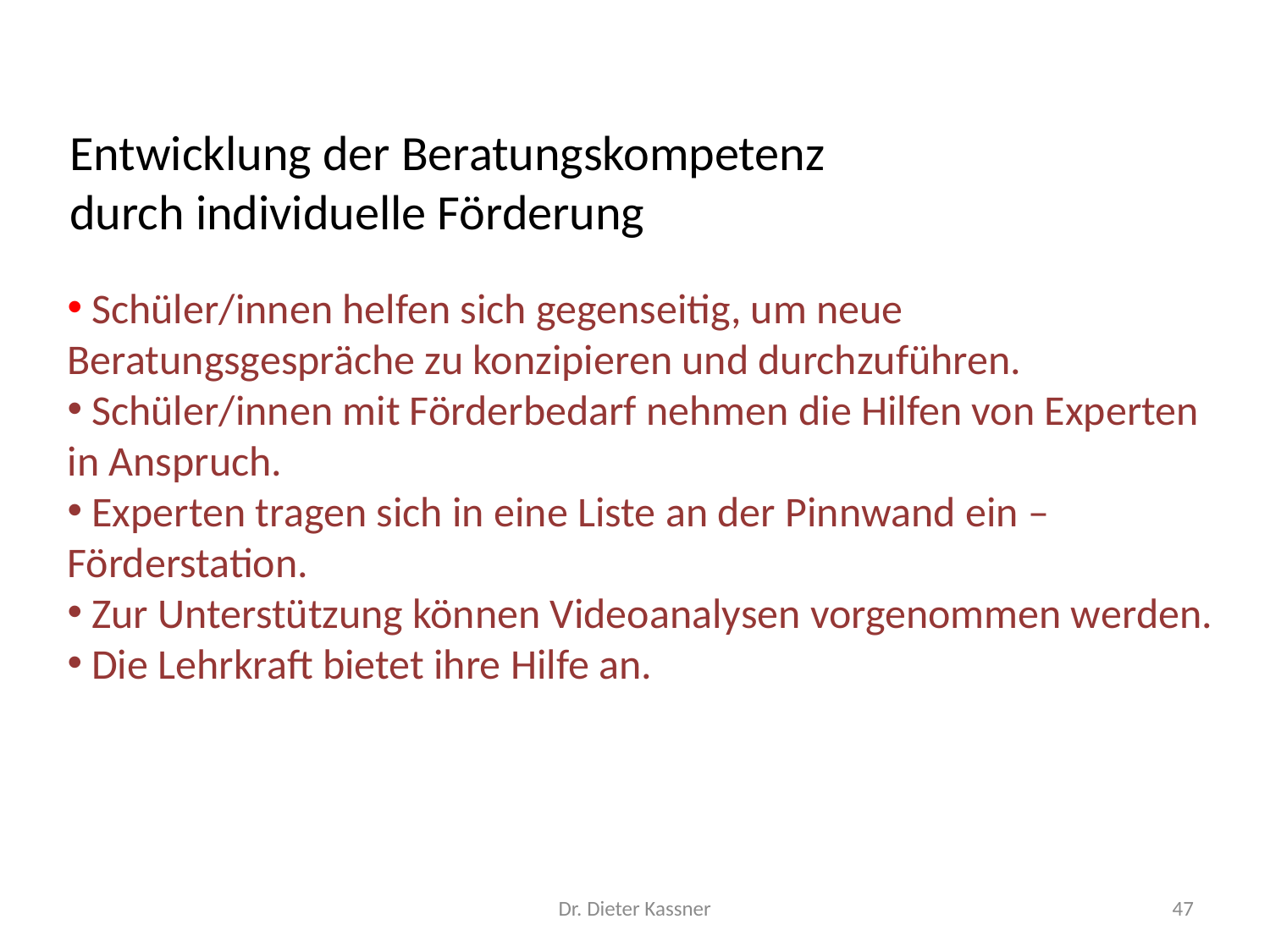

Entwicklung der Beratungskompetenz durch individuelle Förderung
 Schüler/innen helfen sich gegenseitig, um neue Beratungsgespräche zu konzipieren und durchzuführen.
 Schüler/innen mit Förderbedarf nehmen die Hilfen von Experten in Anspruch.
 Experten tragen sich in eine Liste an der Pinnwand ein – Förderstation.
 Zur Unterstützung können Videoanalysen vorgenommen werden.
 Die Lehrkraft bietet ihre Hilfe an.
Dr. Dieter Kassner
47